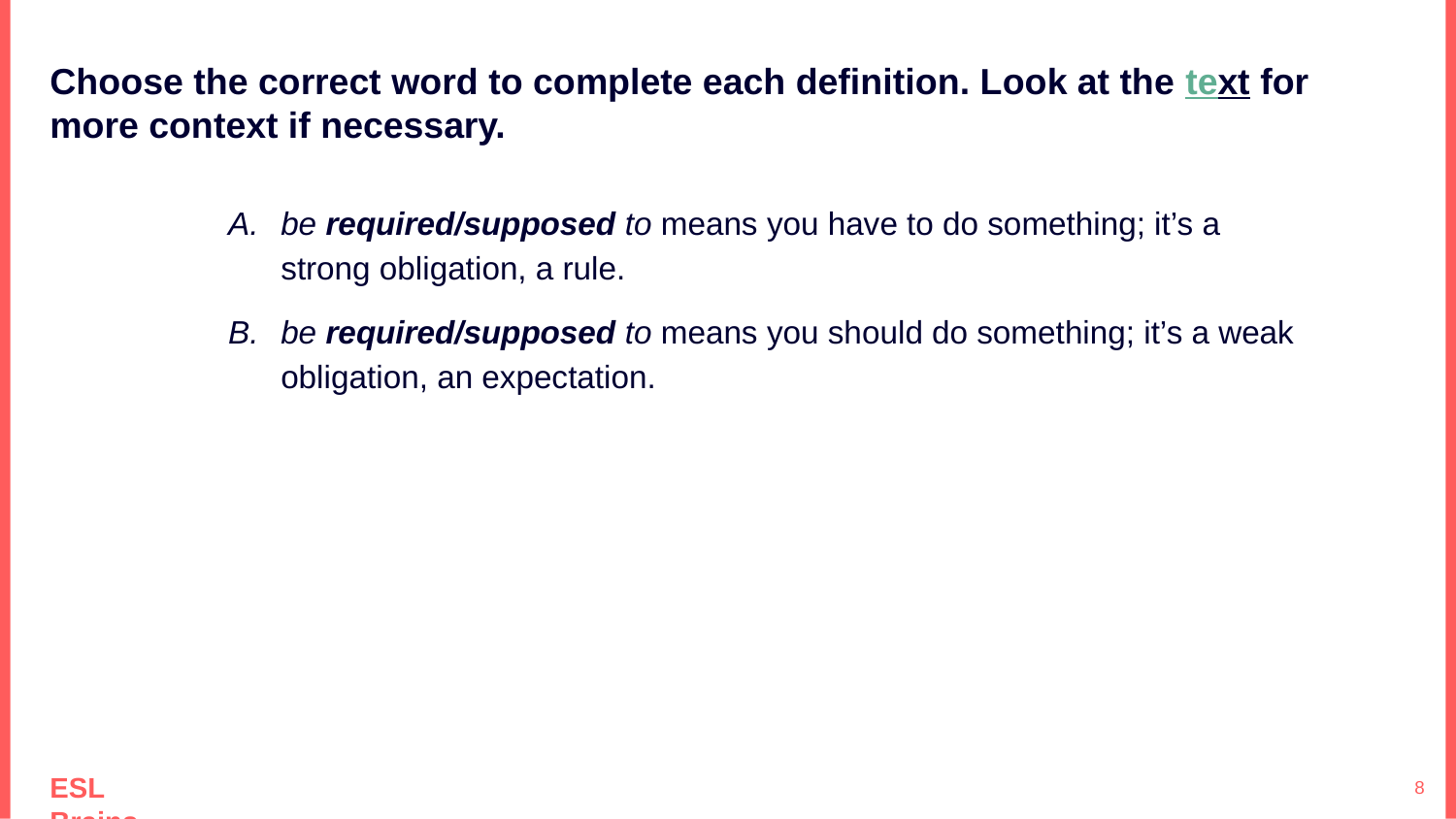

Choose the correct word to complete each definition. Look at the text for more context if necessary.
be required/supposed to means you have to do something; it’s a strong obligation, a rule.
be required/supposed to means you should do something; it’s a weak obligation, an expectation.
8